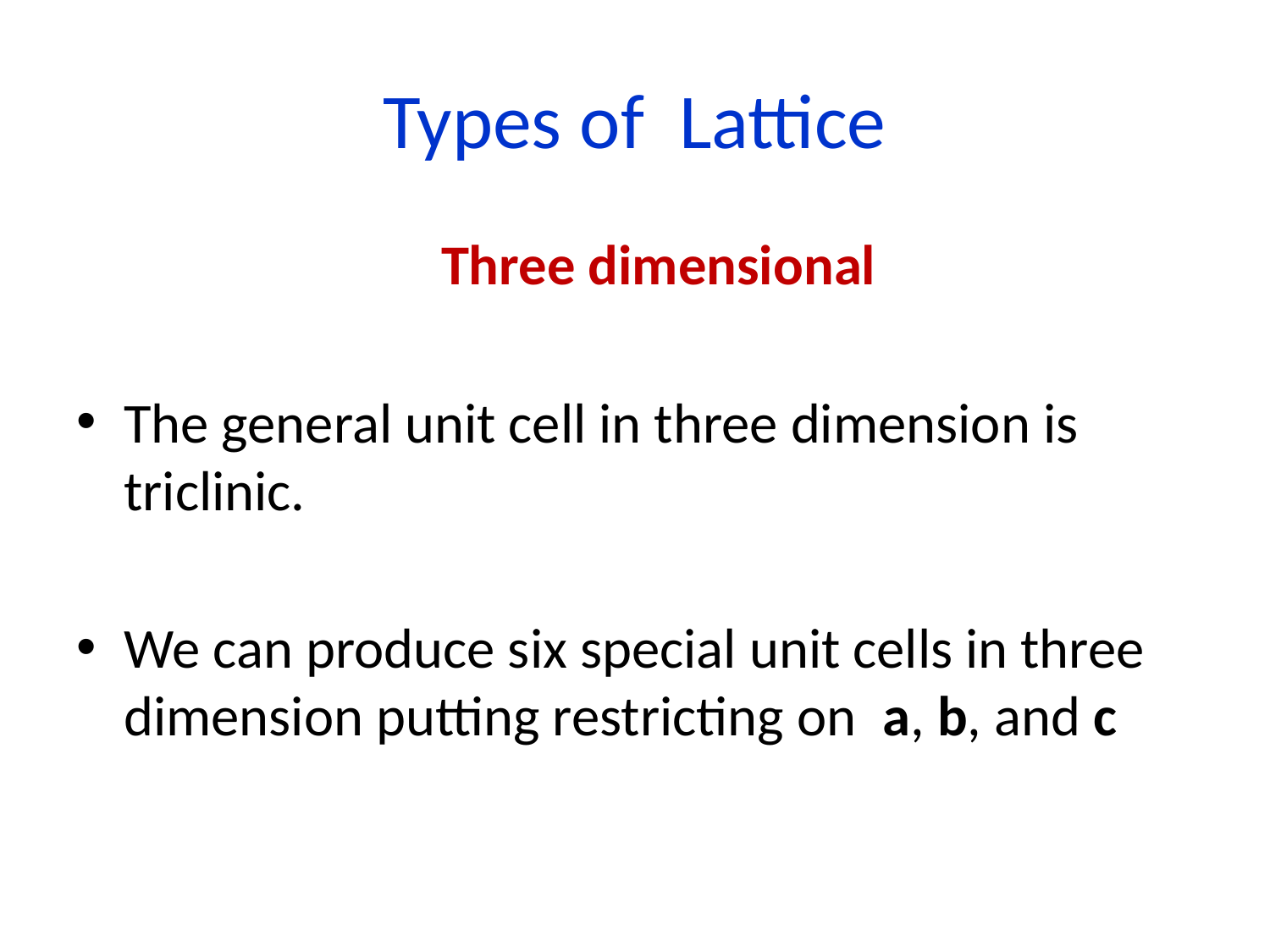

# Types of  Lattice
	Three dimensional

The general unit cell in three dimension is triclinic.

We can produce six special unit cells in three dimension putting restricting on  a, b, and c